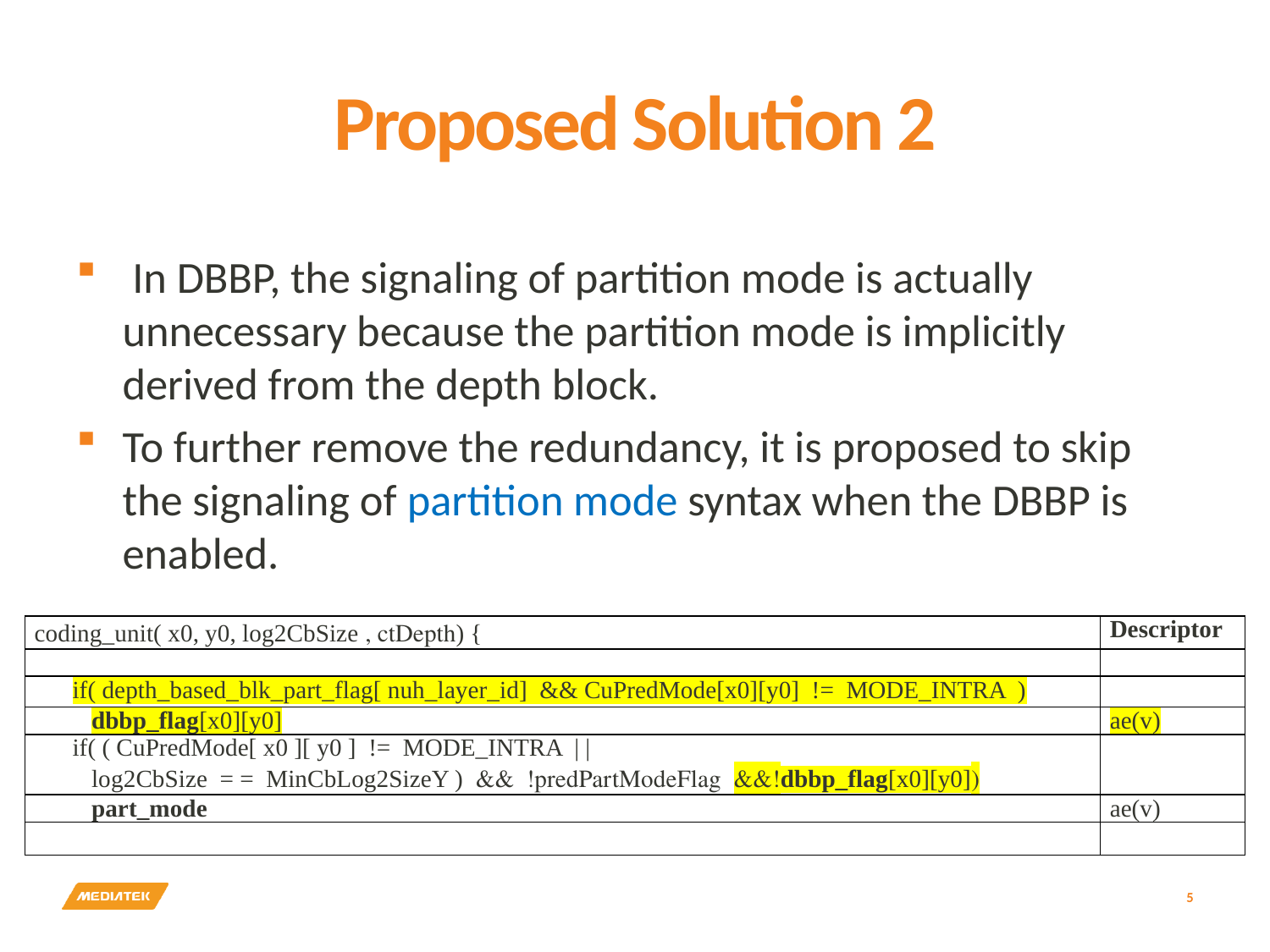

# Proposed Solution 2
 In DBBP, the signaling of partition mode is actually unnecessary because the partition mode is implicitly derived from the depth block.
To further remove the redundancy, it is proposed to skip the signaling of partition mode syntax when the DBBP is enabled.
| coding\_unit( x0, y0, log2CbSize , ctDepth) { | Descriptor |
| --- | --- |
|  |  |
| if( depth\_based\_blk\_part\_flag[ nuh\_layer\_id] && CuPredMode[x0][y0] != MODE\_INTRA ) |  |
| dbbp\_flag[x0][y0] | ae(v) |
| if( ( CuPredMode[ x0 ][ y0 ] != MODE\_INTRA | | log2CbSize = = MinCbLog2SizeY ) && !predPartModeFlag &&!dbbp\_flag[x0][y0]) |  |
| part\_mode | ae(v) |
|  |  |
5